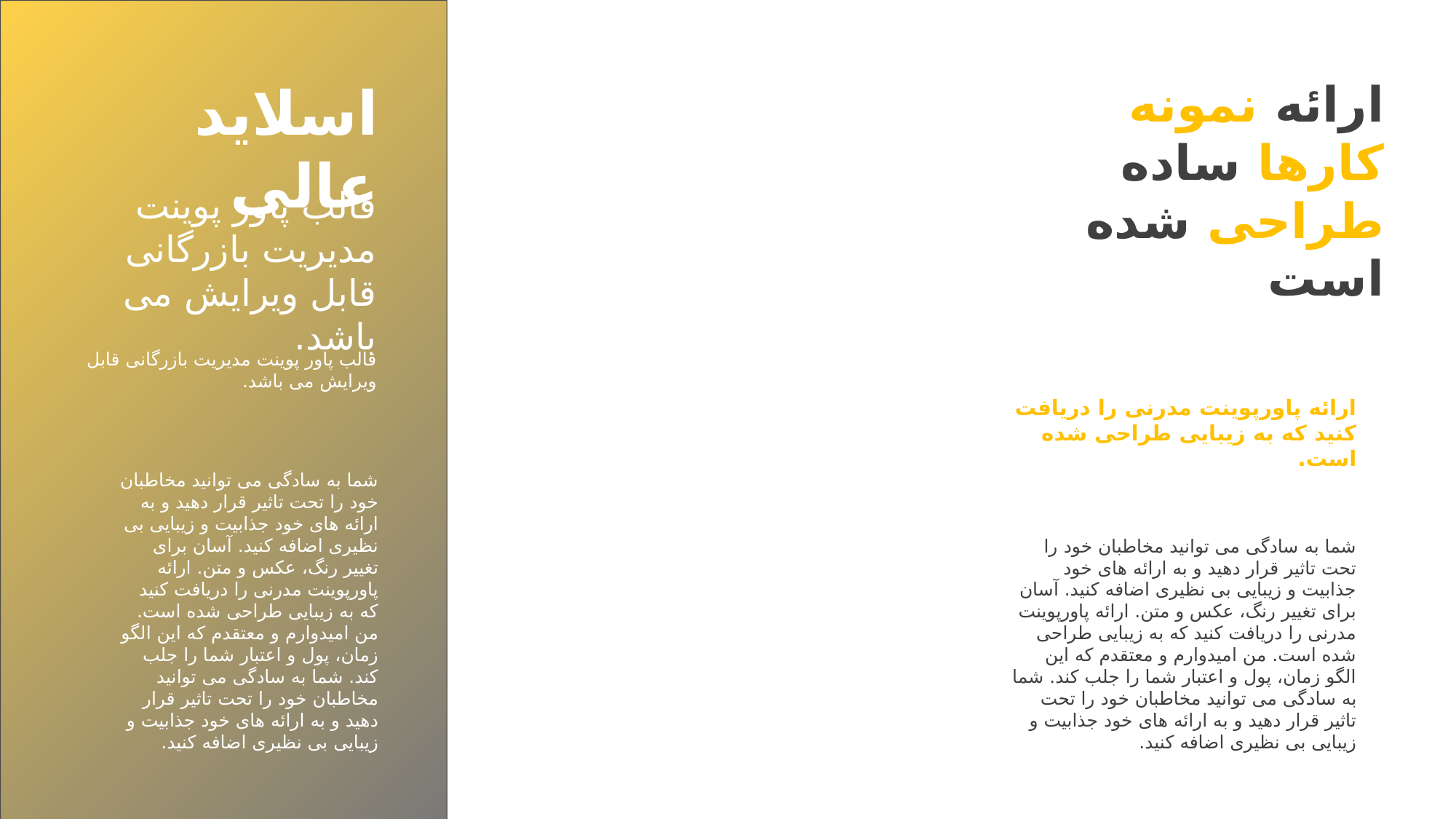

ارائه نمونه کارها ساده طراحی شده است
اسلاید عالی

قالب پاور پوینت مدیریت بازرگانی قابل ویرایش می باشد.
قالب پاور پوینت مدیریت بازرگانی قابل ویرایش می باشد.
ارائه پاورپوینت مدرنی را دریافت کنید که به زیبایی طراحی شده است.
شما به سادگی می توانید مخاطبان خود را تحت تاثیر قرار دهید و به ارائه های خود جذابیت و زیبایی بی نظیری اضافه کنید. آسان برای تغییر رنگ، عکس و متن. ارائه پاورپوینت مدرنی را دریافت کنید که به زیبایی طراحی شده است. من امیدوارم و معتقدم که این الگو زمان، پول و اعتبار شما را جلب کند. شما به سادگی می توانید مخاطبان خود را تحت تاثیر قرار دهید و به ارائه های خود جذابیت و زیبایی بی نظیری اضافه کنید.
شما به سادگی می توانید مخاطبان خود را تحت تاثیر قرار دهید و به ارائه های خود جذابیت و زیبایی بی نظیری اضافه کنید. آسان برای تغییر رنگ، عکس و متن. ارائه پاورپوینت مدرنی را دریافت کنید که به زیبایی طراحی شده است. من امیدوارم و معتقدم که این الگو زمان، پول و اعتبار شما را جلب کند. شما به سادگی می توانید مخاطبان خود را تحت تاثیر قرار دهید و به ارائه های خود جذابیت و زیبایی بی نظیری اضافه کنید.